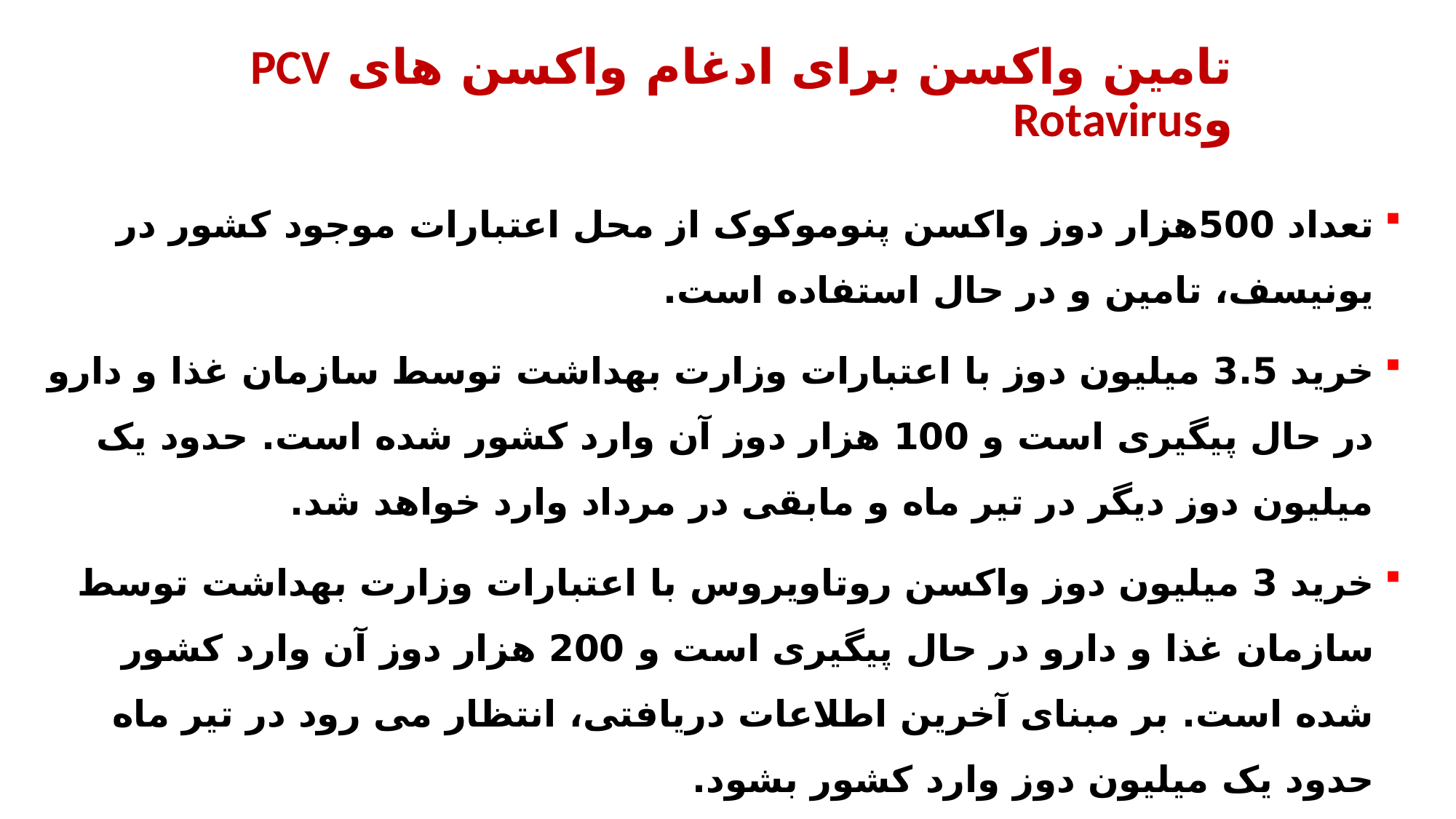

# تامین واکسن برای ادغام واکسن های PCV  وRotavirus
تعداد 500هزار دوز واکسن پنوموکوک از محل اعتبارات موجود کشور در یونیسف، تامین و در حال استفاده است.
خرید 3.5 میلیون دوز با اعتبارات وزارت بهداشت توسط سازمان غذا و دارو در حال پیگیری است و 100 هزار دوز آن وارد کشور شده است. حدود یک میلیون دوز دیگر در تیر ماه و مابقی در مرداد وارد خواهد شد.
خرید 3 میلیون دوز واکسن روتاویروس با اعتبارات وزارت بهداشت توسط سازمان غذا و دارو در حال پیگیری است و 200 هزار دوز آن وارد کشور شده است. بر مبنای آخرین اطلاعات دریافتی، انتظار می رود در تیر ماه حدود یک میلیون دوز وارد کشور بشود.